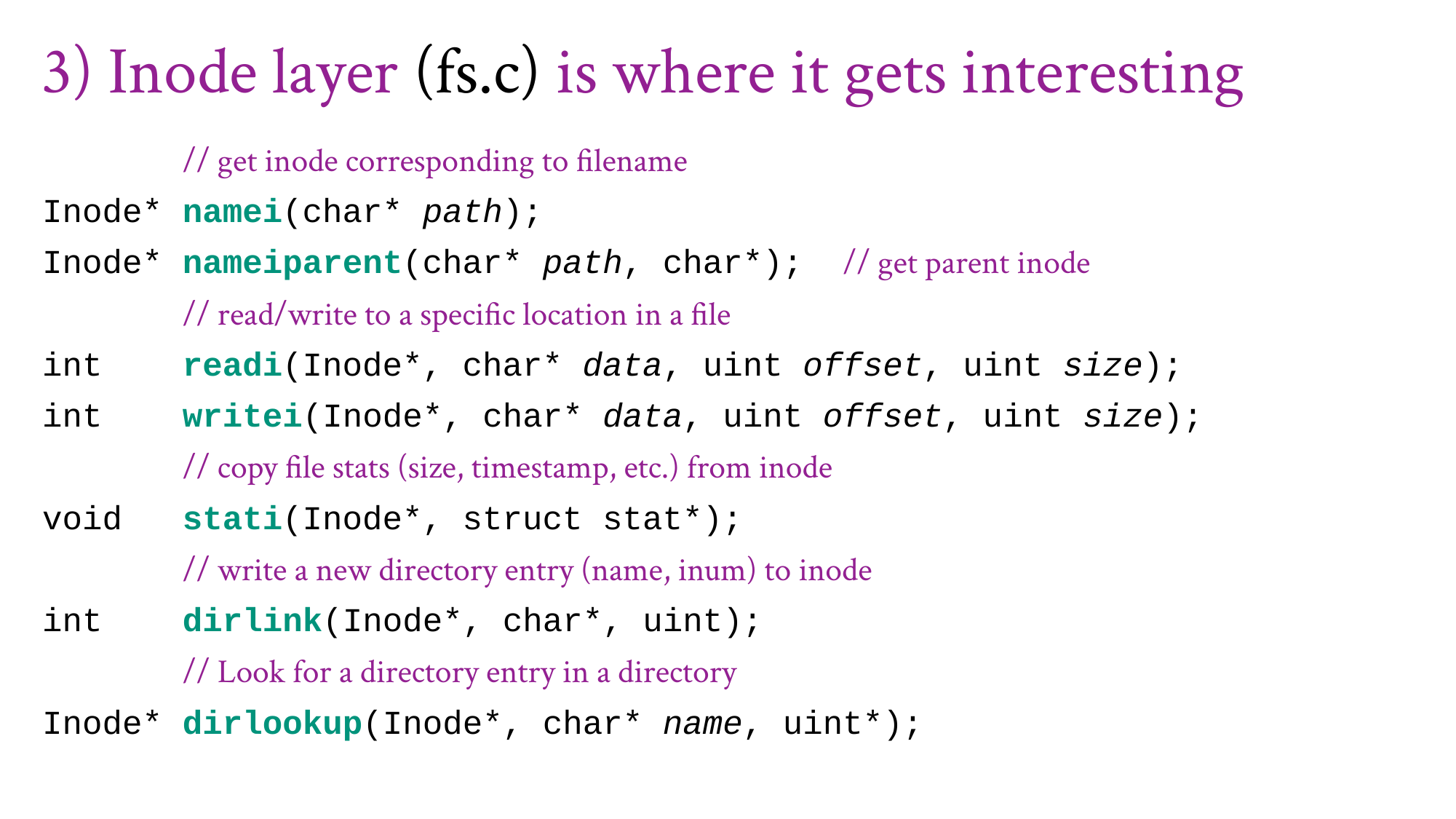

# 3) Inode layer (fs.c) is where it gets interesting
       // get inode corresponding to filename
Inode* namei(char* path);
Inode* nameiparent(char* path, char*);  // get parent inode
       // read/write to a specific location in a file
int    readi(Inode*, char* data, uint offset, uint size);
int    writei(Inode*, char* data, uint offset, uint size);
       // copy file stats (size, timestamp, etc.) from inode
void   stati(Inode*, struct stat*);
       // write a new directory entry (name, inum) to inode
int    dirlink(Inode*, char*, uint);
       // Look for a directory entry in a directory
Inode* dirlookup(Inode*, char* name, uint*);